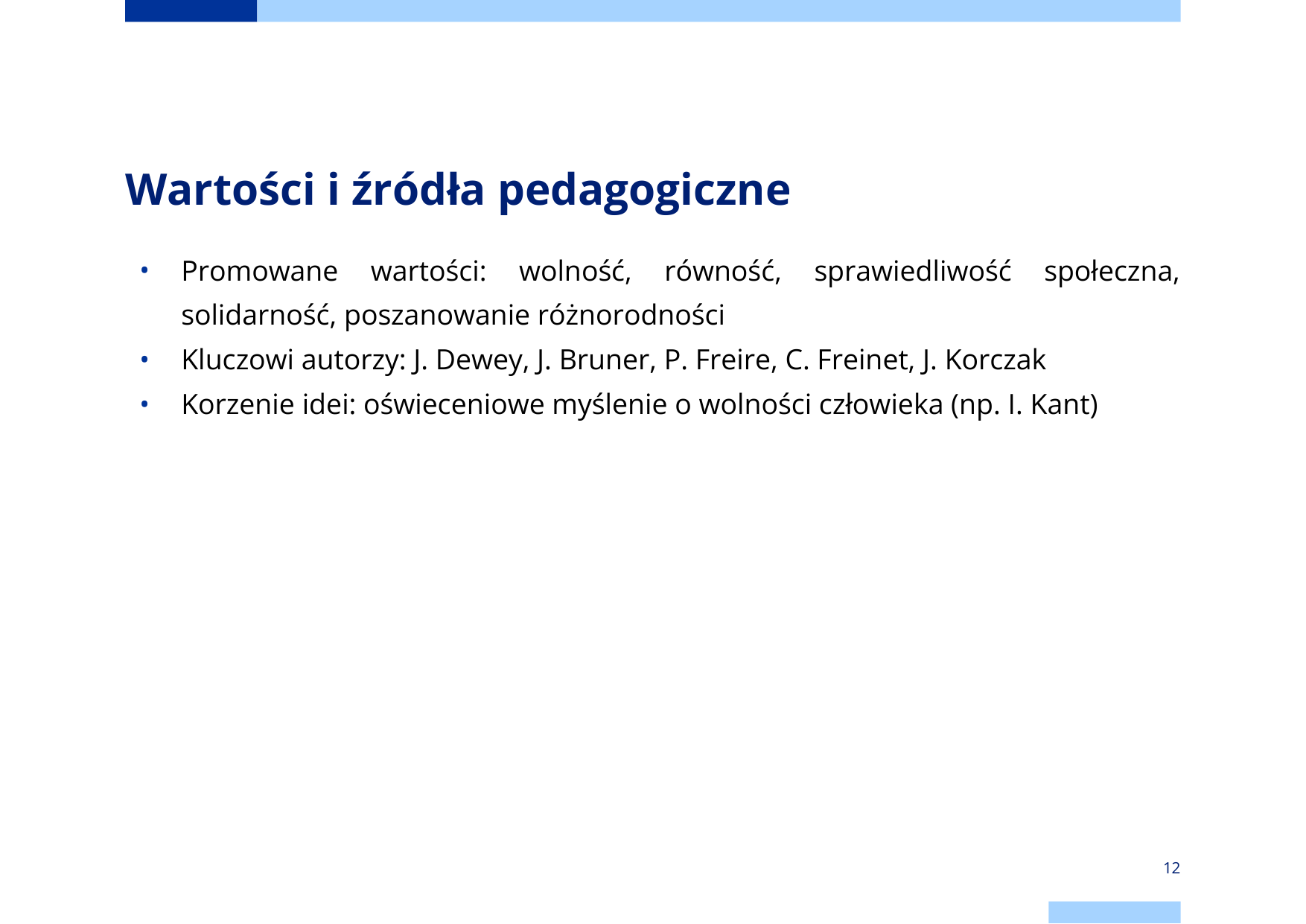

# Wartości i źródła pedagogiczne
Promowane wartości: wolność, równość, sprawiedliwość społeczna, solidarność, poszanowanie różnorodności
Kluczowi autorzy: J. Dewey, J. Bruner, P. Freire, C. Freinet, J. Korczak
Korzenie idei: oświeceniowe myślenie o wolności człowieka (np. I. Kant)
12